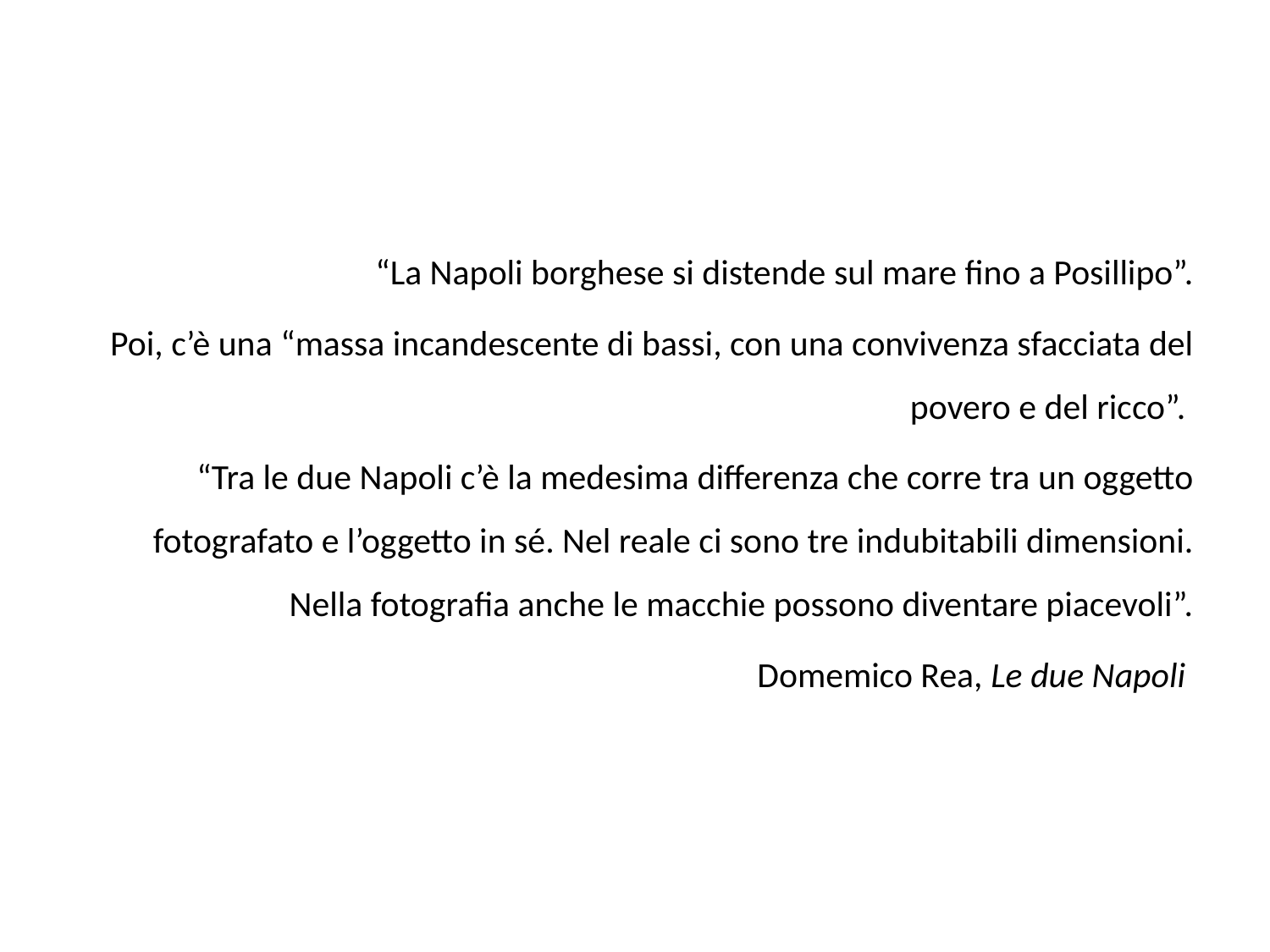

“La Napoli borghese si distende sul mare fino a Posillipo”.
Poi, c’è una “massa incandescente di bassi, con una convivenza sfacciata del povero e del ricco”.
“Tra le due Napoli c’è la medesima differenza che corre tra un oggetto fotografato e l’oggetto in sé. Nel reale ci sono tre indubitabili dimensioni. Nella fotografia anche le macchie possono diventare piacevoli”.
Domemico Rea, Le due Napoli